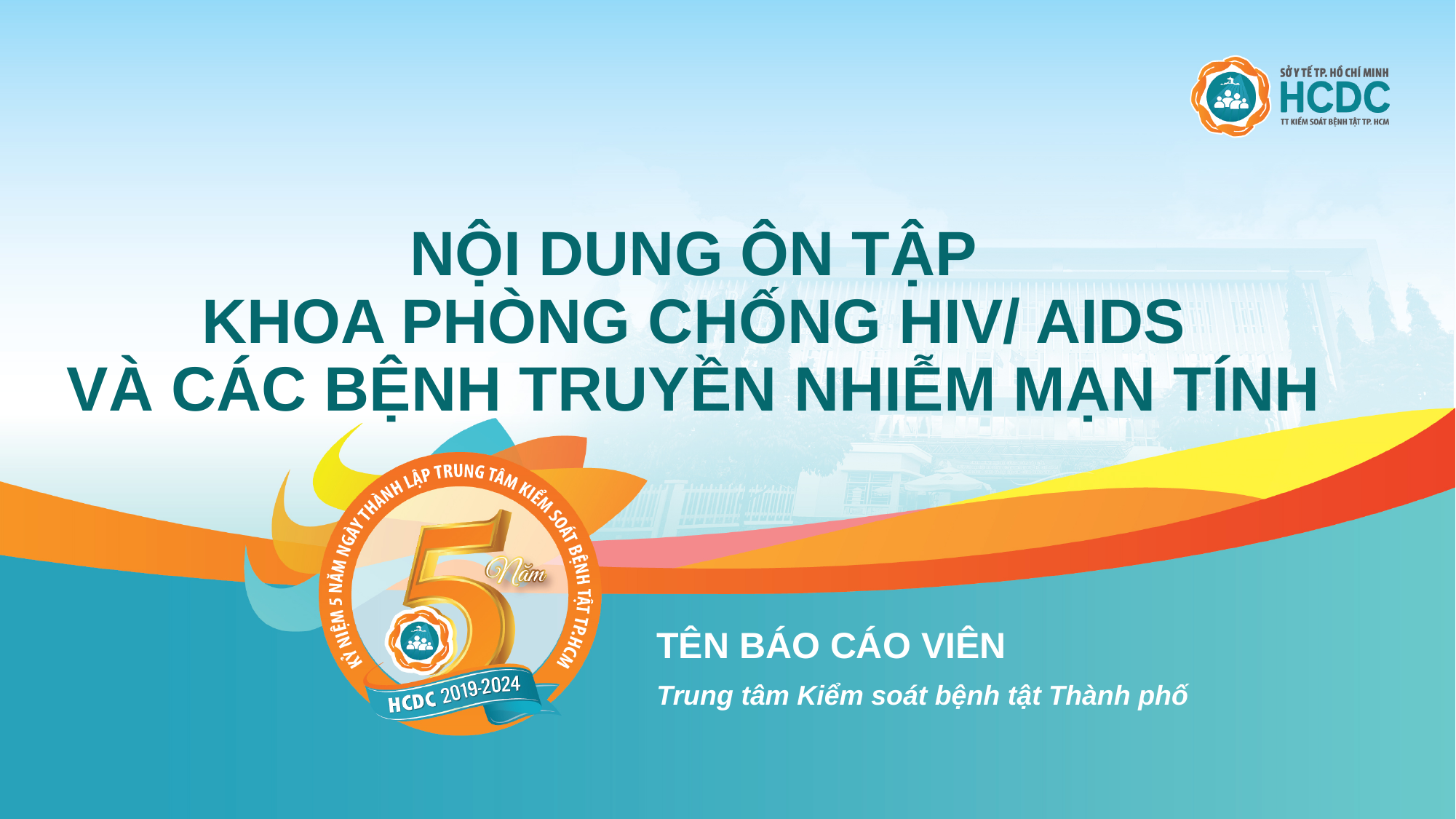

# NỘI DUNG ÔN TẬP KHOA PHÒNG CHỐNG HIV/ AIDS VÀ CÁC BỆNH TRUYỀN NHIỄM MẠN TÍNH
TÊN BÁO CÁO VIÊN
Trung tâm Kiểm soát bệnh tật Thành phố